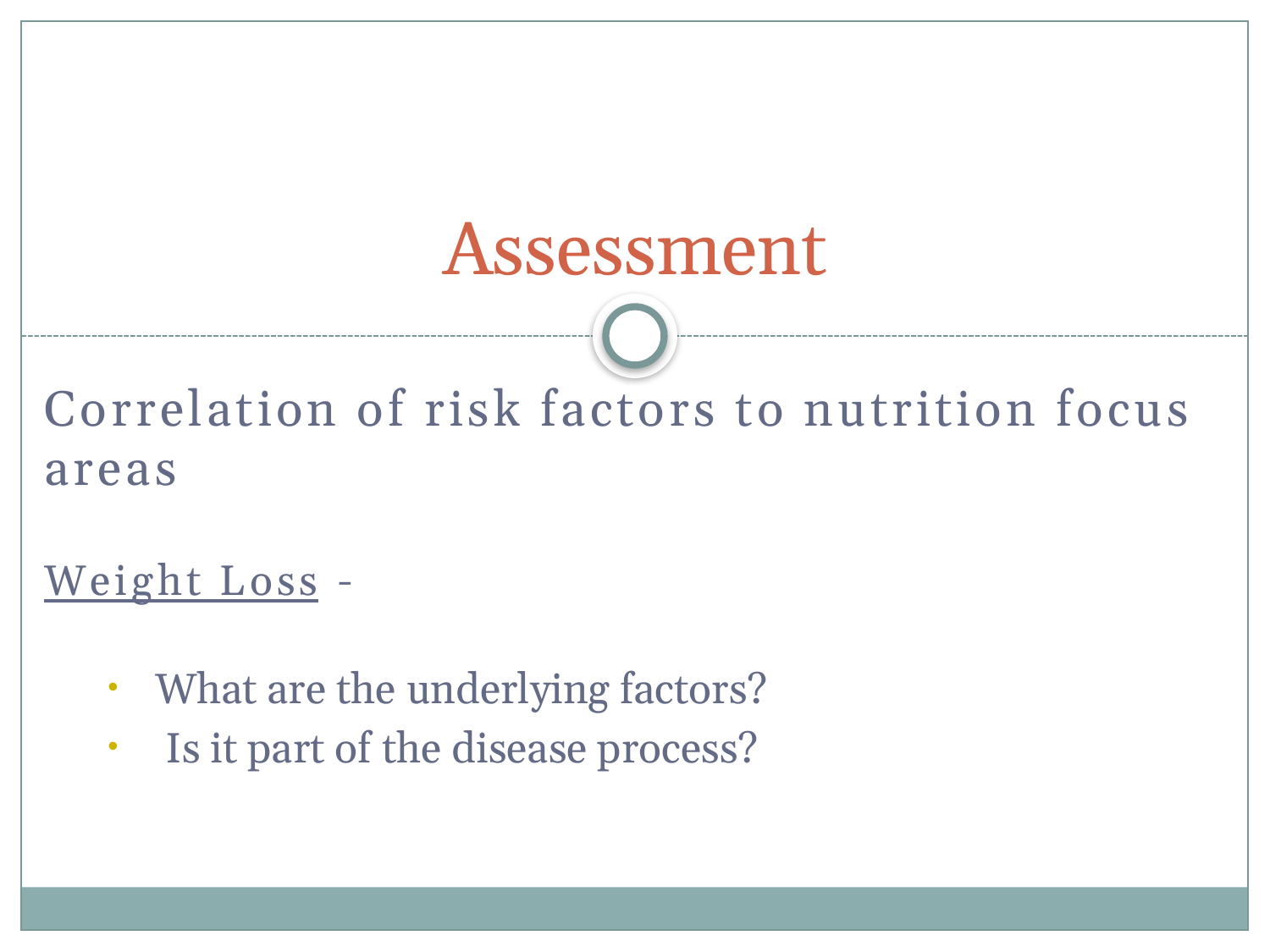

# Assessment
Correlation of risk factors to nutrition focus areas

Weight Loss -

What are the underlying factors?
 Is it part of the disease process?